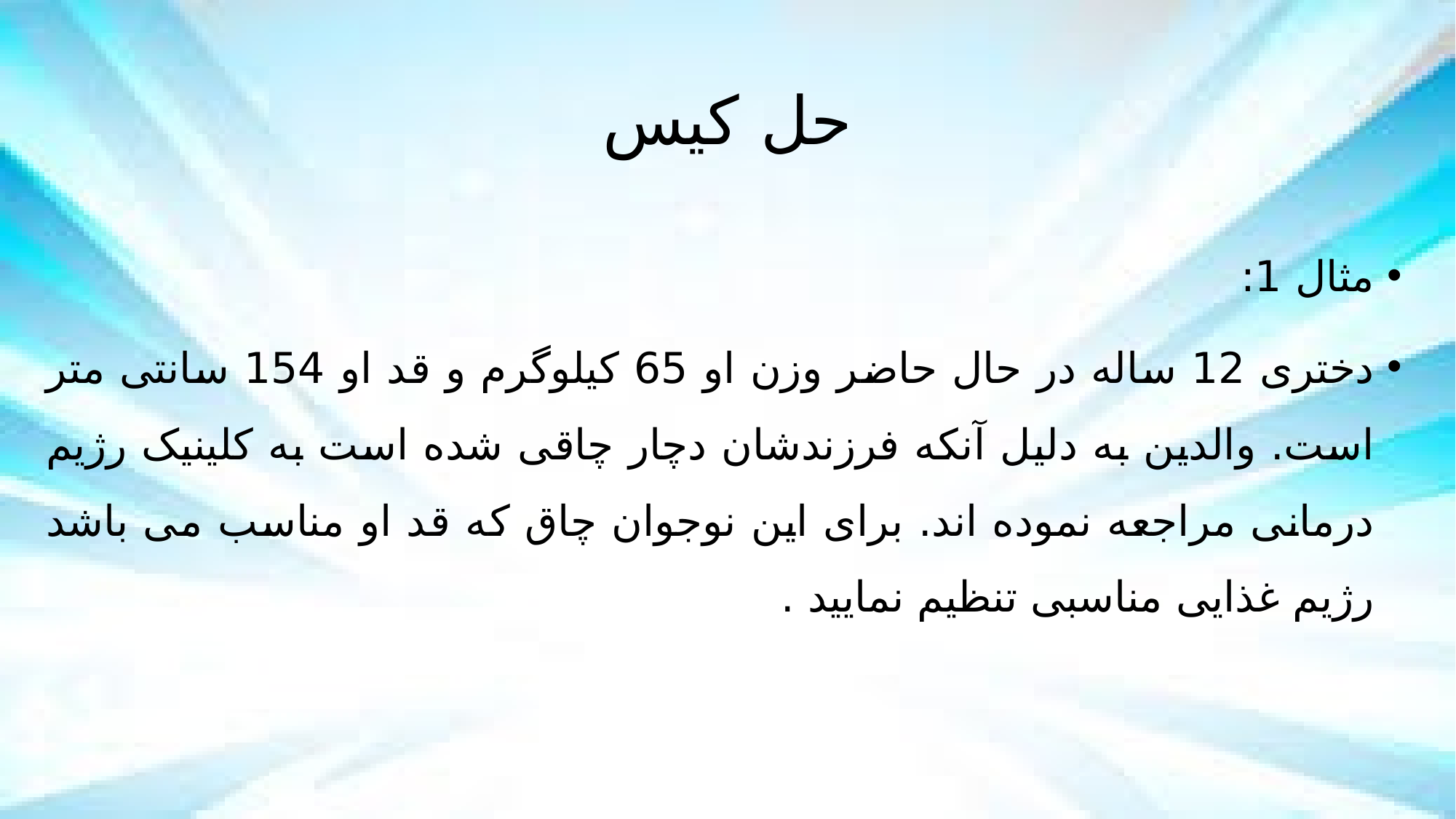

# حل کیس
مثال 1:
دختری 12 ساله در حال حاضر وزن او 65 کیلوگرم و قد او 154 سانتی متر است. والدین به دلیل آنکه فرزندشان دچار چاقی شده است به کلینیک رژیم درمانی مراجعه نموده اند. برای این نوجوان چاق که قد او مناسب می باشد رژیم غذایی مناسبی تنظیم نمایید .